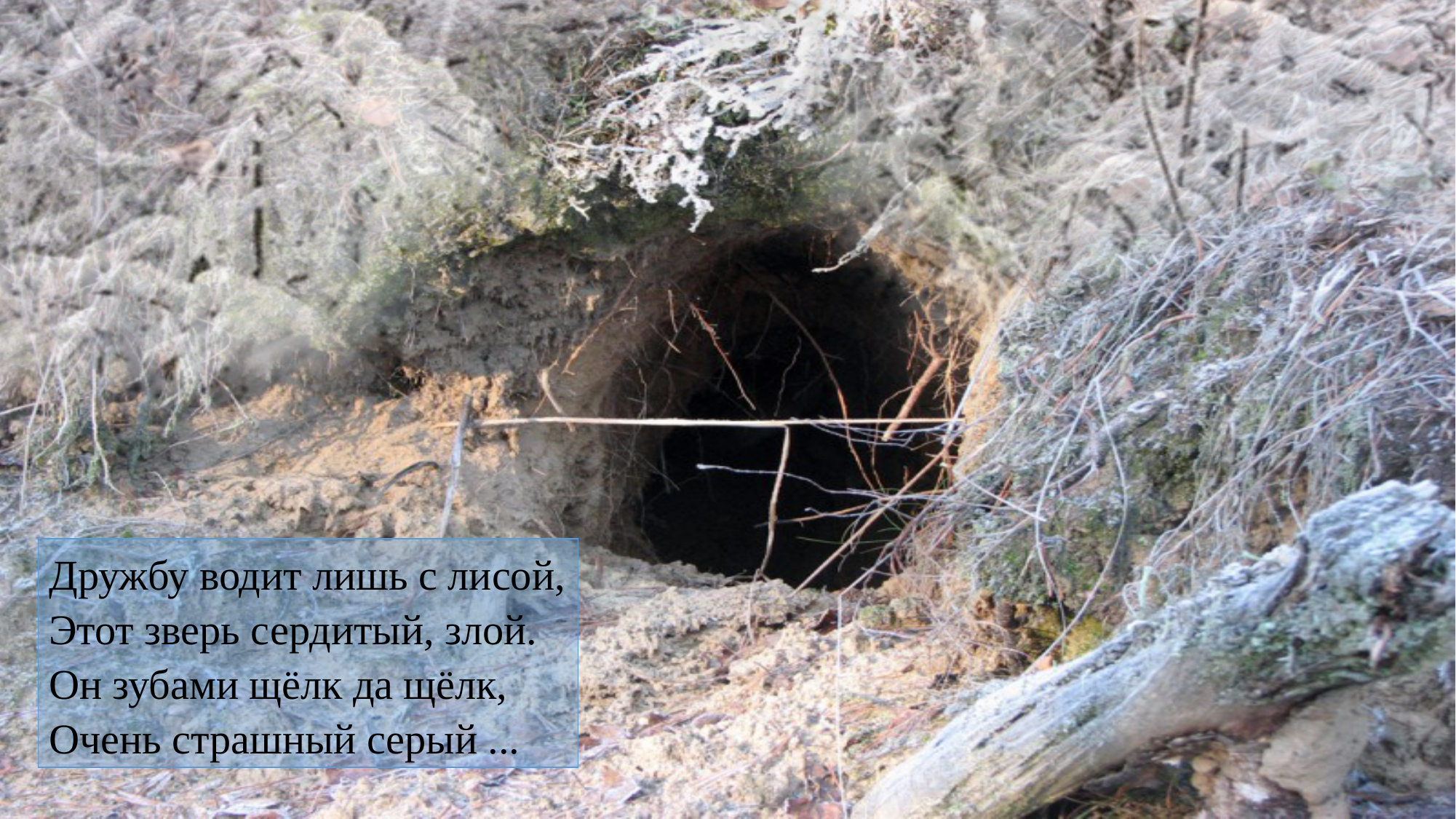

#
Дружбу водит лишь с лисой,
Этот зверь сердитый, злой.
Он зубами щёлк да щёлк,
Очень страшный серый ...